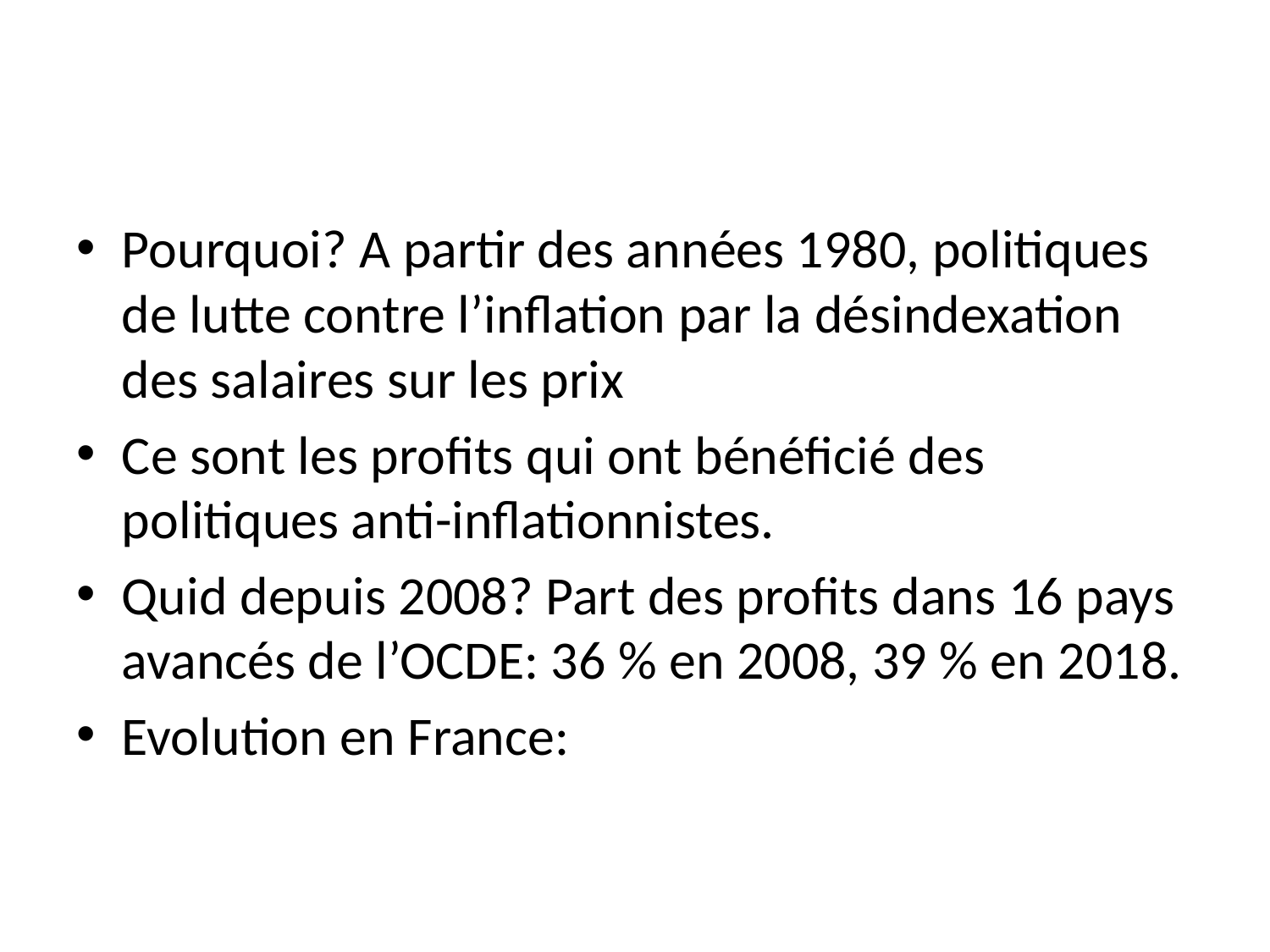

#
Pourquoi? A partir des années 1980, politiques de lutte contre l’inflation par la désindexation des salaires sur les prix
Ce sont les profits qui ont bénéficié des politiques anti-inflationnistes.
Quid depuis 2008? Part des profits dans 16 pays avancés de l’OCDE: 36 % en 2008, 39 % en 2018.
Evolution en France: